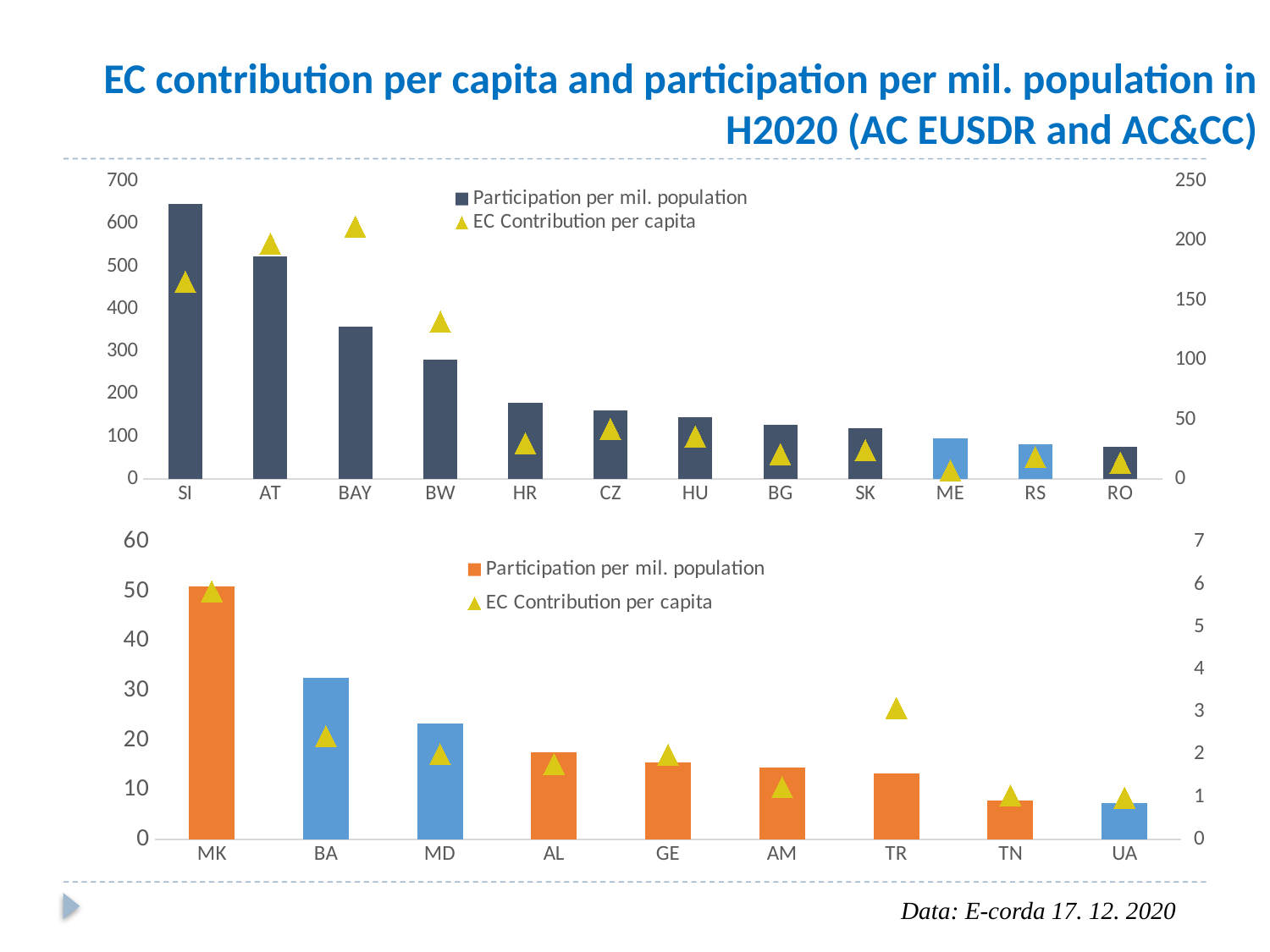

# EC contribution per capita and participation per mil. population in H2020 (AC EUSDR and AC&CC)

### Chart

| Category | Participation per mil. population | EC Contribution per capita |
|---|---|---|
| SI | 646.0352093960429 | 165.60427551254594 |
| AT | 524.2069936807554 | 197.6389920789245 |
| BAY | 357.5690697649789 | 212.04954712768802 |
| BW | 279.67716745722566 | 131.97946977908128 |
| HR | 179.63784124105354 | 30.251191792349495 |
| CZ | 161.58685775185364 | 42.06881313704894 |
| HU | 146.37352927869787 | 35.77518771023282 |
| BG | 128.3179615512203 | 20.88618161134561 |
| SK | 118.72757024577157 | 24.113112853670287 |
| ME | 94.87467698388578 | 7.225750836585605 |
| RS | 81.56836475640294 | 18.462796611087093 |
| RO | 76.61254921838635 | 13.761079852328276 |

### Chart

| Category | Participation per mil. population | EC Contribution per capita |
|---|---|---|
| MK | 51.05345923309035 | 5.840753573140101 |
| BA | 32.64587983223454 | 2.4300257673356778 |
| MD | 23.396501067359655 | 2.003767000165467 |
| AL | 17.568795009056714 | 1.7725811687113817 |
| GE | 15.604577845050846 | 1.9926869710922508 |
| AM | 14.528528962791425 | 1.2278798078450002 |
| TR | 13.27641199963004 | 3.0949496349569965 |
| TN | 7.772217652841515 | 1.0375319442415982 |
| UA | 7.308403784948037 | 0.9859746361487215 |
Data: E-corda 17. 12. 2020